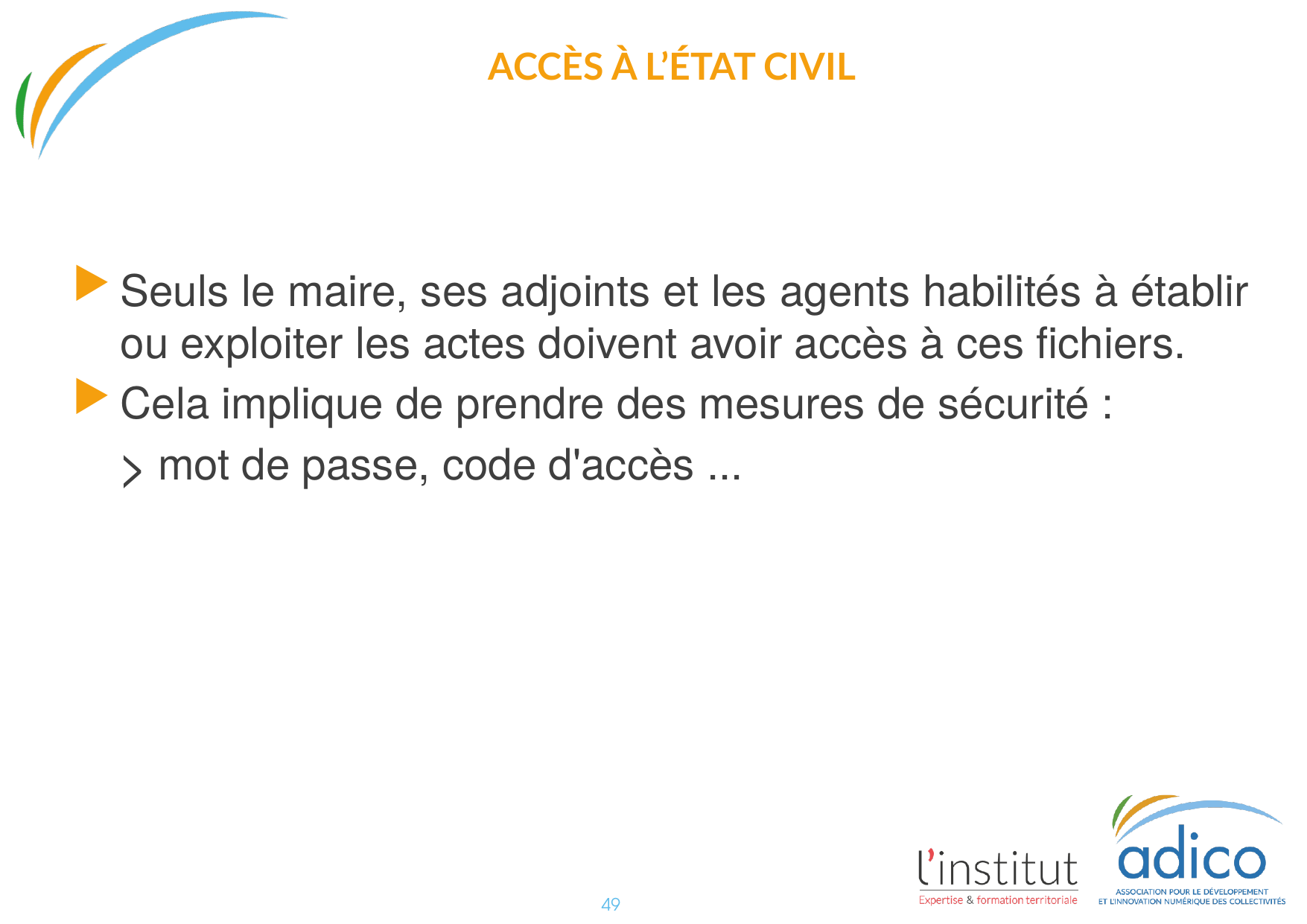

# Accès à l’état civil

Seuls le maire, ses adjoints et les agents habilités à établir ou exploiter les actes doivent avoir accès à ces fichiers.
Cela implique de prendre des mesures de sécurité :
mot de passe, code d'accès ...